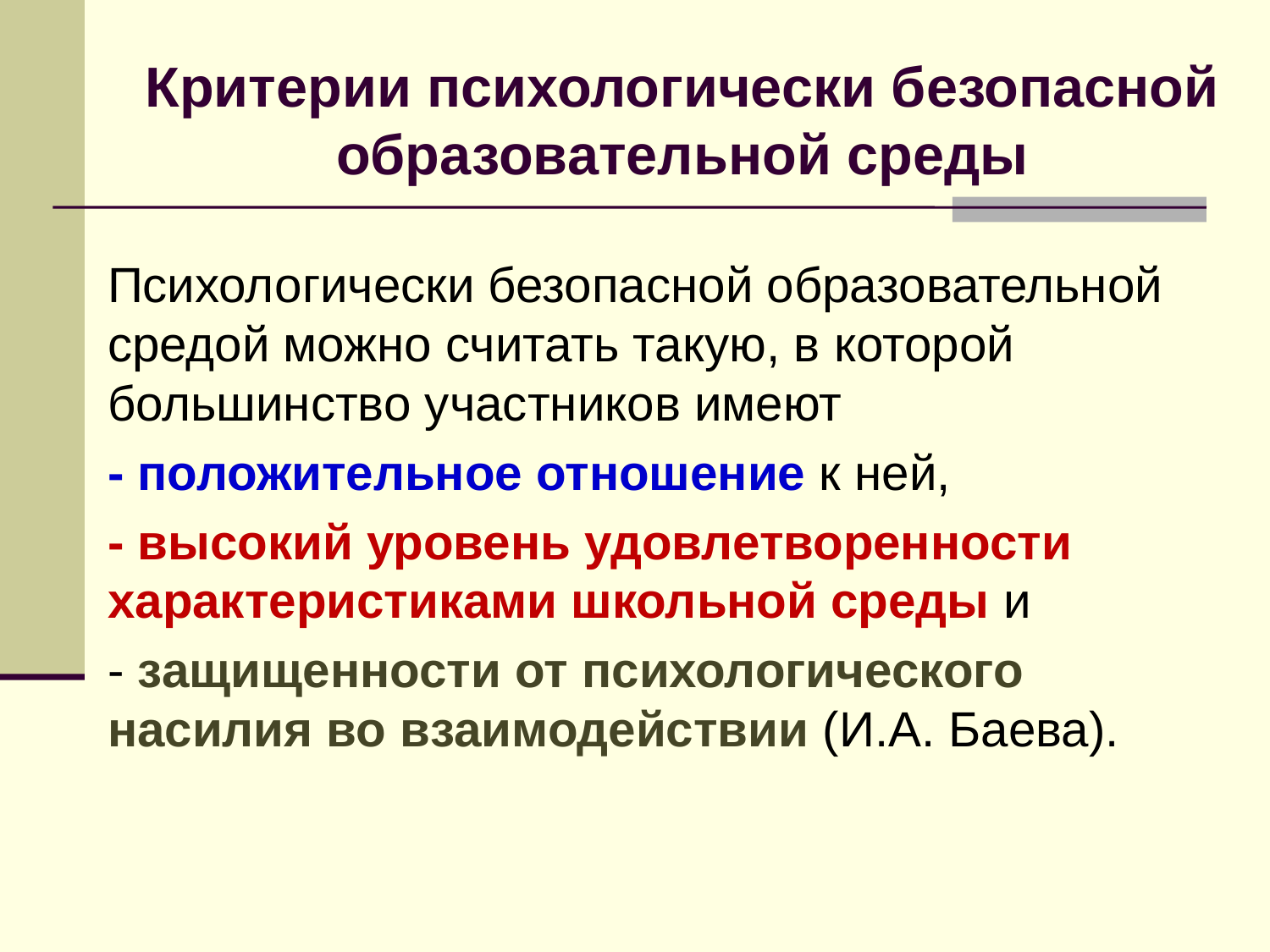

# Критерии психологически безопасной образовательной среды
Психологически безопасной образовательной средой можно считать такую, в которой большинство участников имеют
- положительное отношение к ней,
- высокий уровень удовлетворенности характеристиками школьной среды и
- защищенности от психологического насилия во взаимодействии (И.А. Баева).